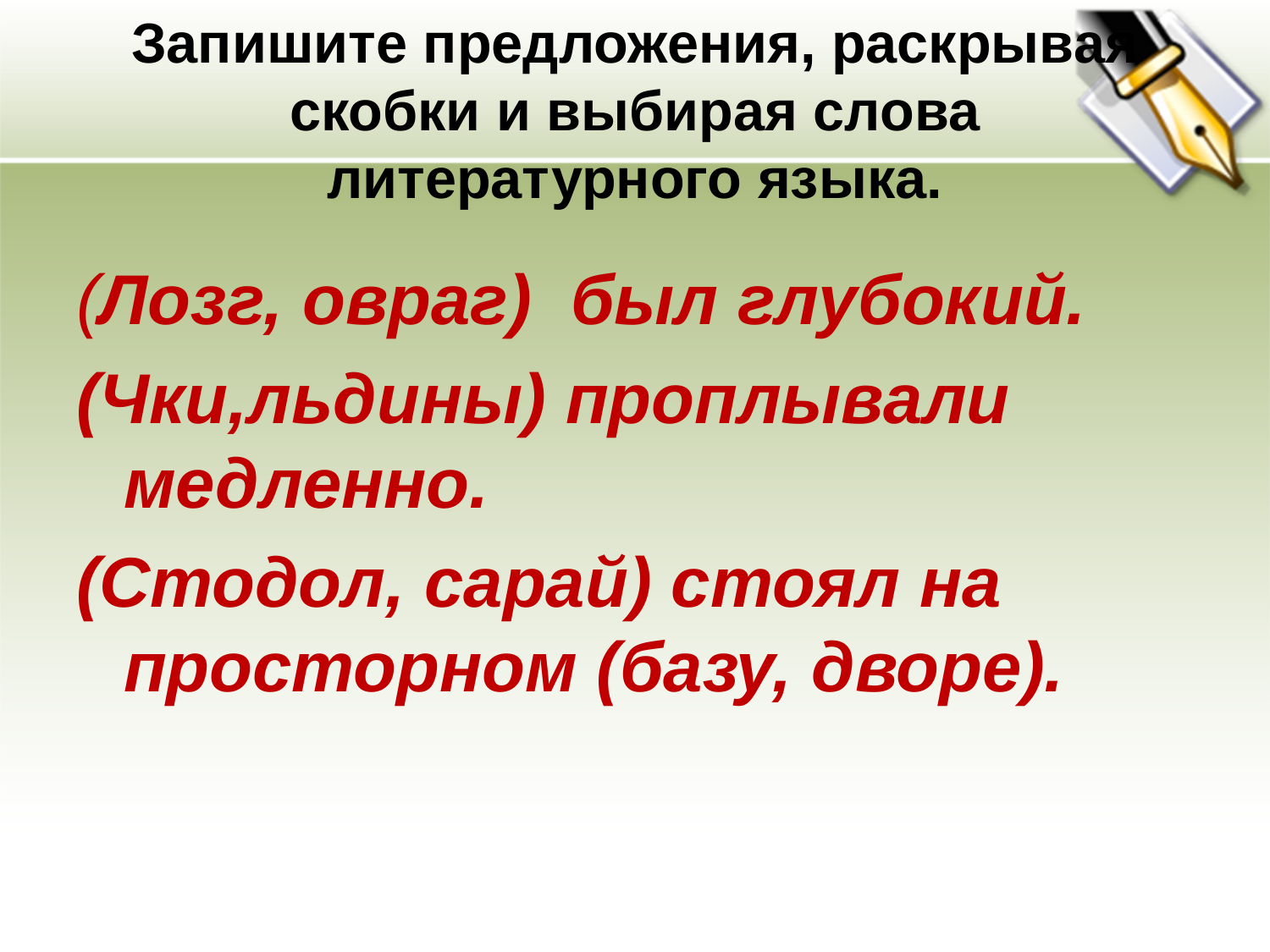

# Запишите предложения, раскрывая скобки и выбирая слова литературного языка.
(Лозг, овраг)  был глубокий.
(Чки,льдины) проплывали медленно.
(Стодол, сарай) стоял на просторном (базу, дворе).